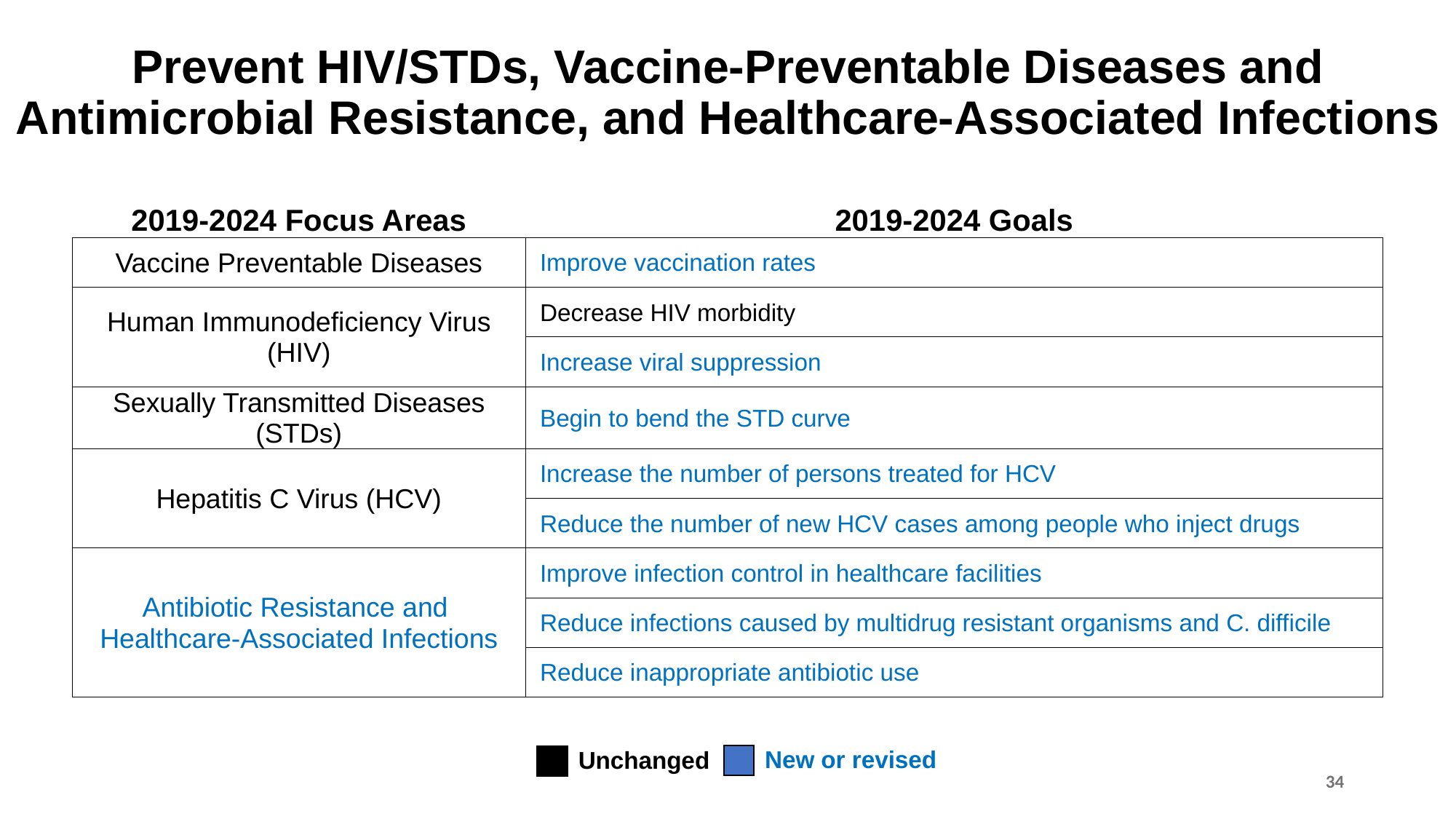

# Prevent HIV/STDs, Vaccine-Preventable Diseases and Antimicrobial Resistance, and Healthcare-Associated Infections
| 2019-2024 Focus Areas | 2019-2024 Goals |
| --- | --- |
| Vaccine Preventable Diseases | Improve vaccination rates |
| Human Immunodeficiency Virus (HIV) | Decrease HIV morbidity |
|  | Increase viral suppression |
| Sexually Transmitted Diseases (STDs) | Begin to bend the STD curve |
| Hepatitis C Virus (HCV) | Increase the number of persons treated for HCV |
|  | Reduce the number of new HCV cases among people who inject drugs |
| Antibiotic Resistance and Healthcare-Associated Infections | Improve infection control in healthcare facilities |
|  | Reduce infections caused by multidrug resistant organisms and C. difficile |
|  | Reduce inappropriate antibiotic use |
New or revised
Unchanged

34